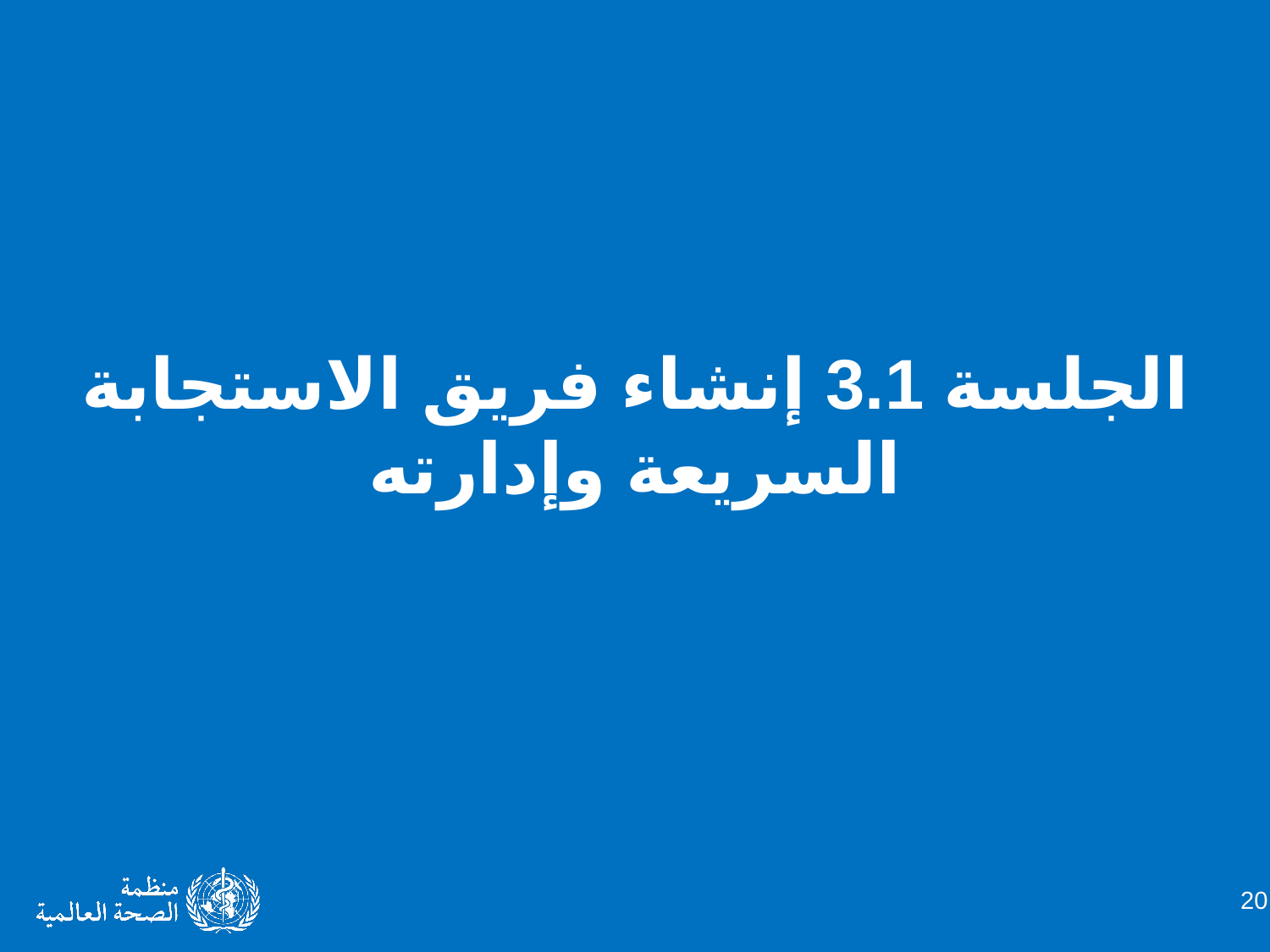

الجلسة 3.1 إنشاء فريق الاستجابة السريعة وإدارته